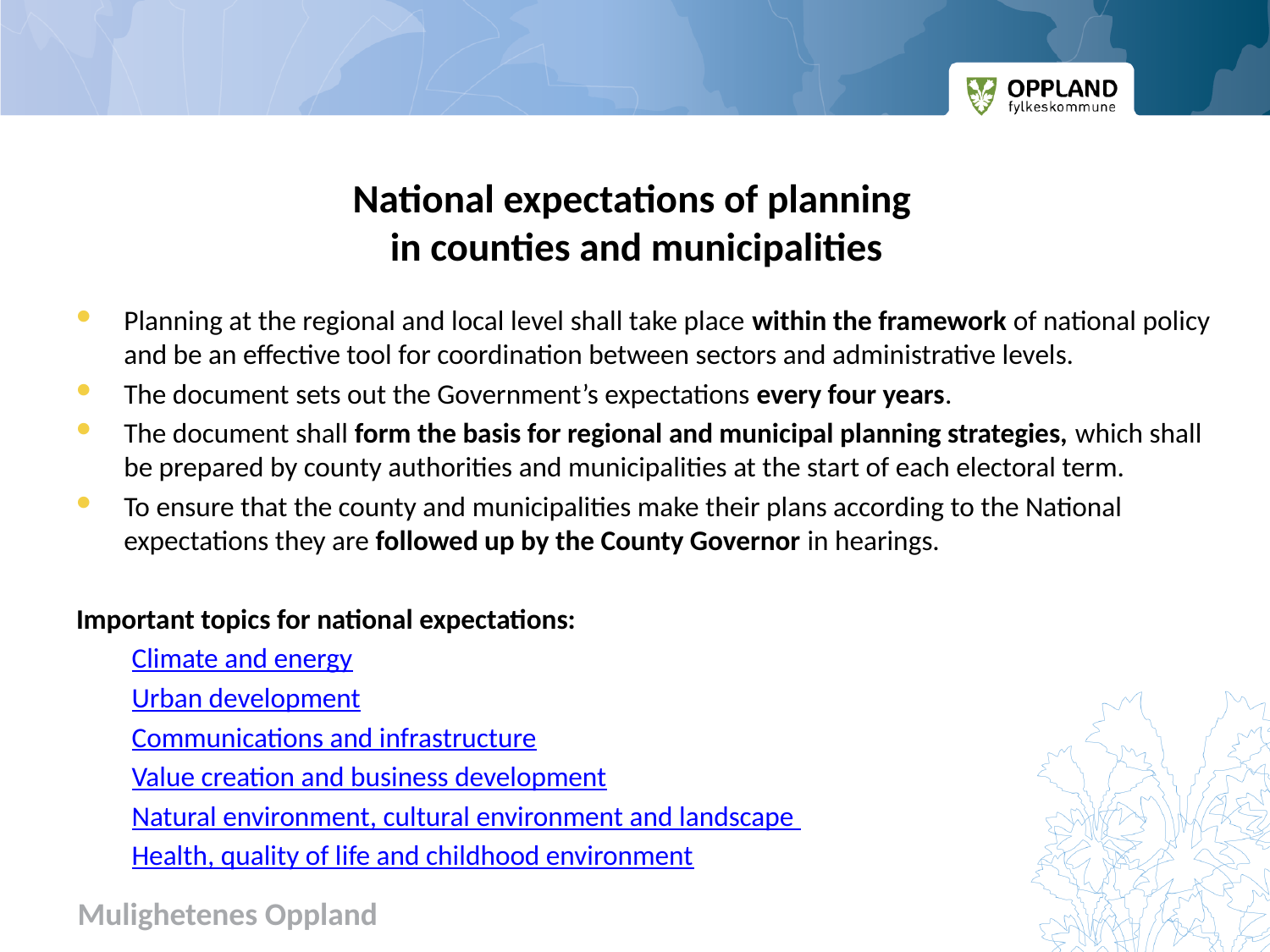

# National expectations of planning in counties and municipalities
Planning at the regional and local level shall take place within the framework of national policy and be an effective tool for coordination between sectors and administrative levels.
The document sets out the Government’s expectations every four years.
The document shall form the basis for regional and municipal planning strategies, which shall be prepared by county authorities and municipalities at the start of each electoral term.
To ensure that the county and municipalities make their plans according to the National expectations they are followed up by the County Governor in hearings.

Important topics for national expectations:
Climate and energy
Urban development
Communications and infrastructure
Value creation and business development
Natural environment, cultural environment and landscape
Health, quality of life and childhood environment